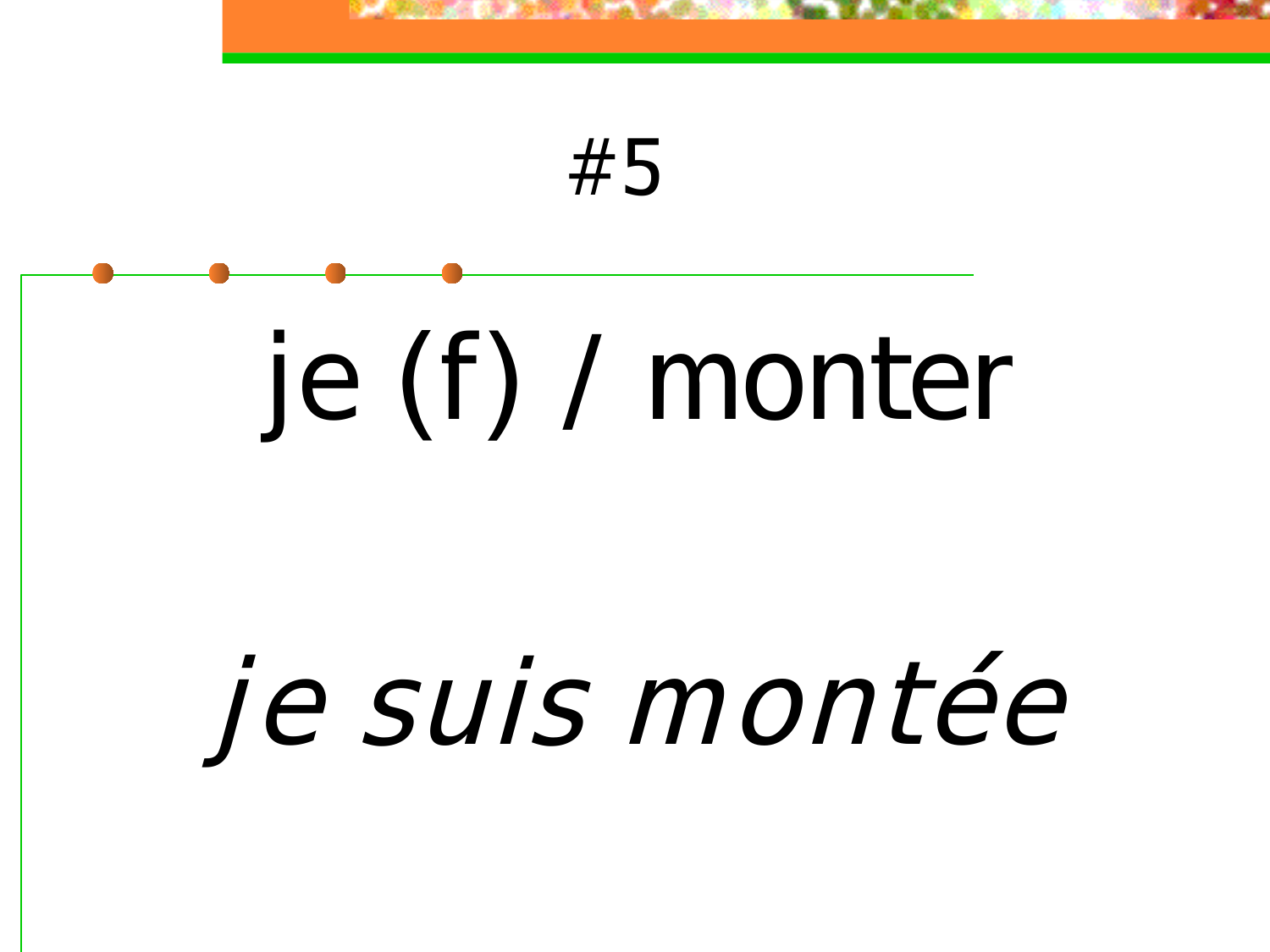

# #5
je (f) / monter

je suis montée